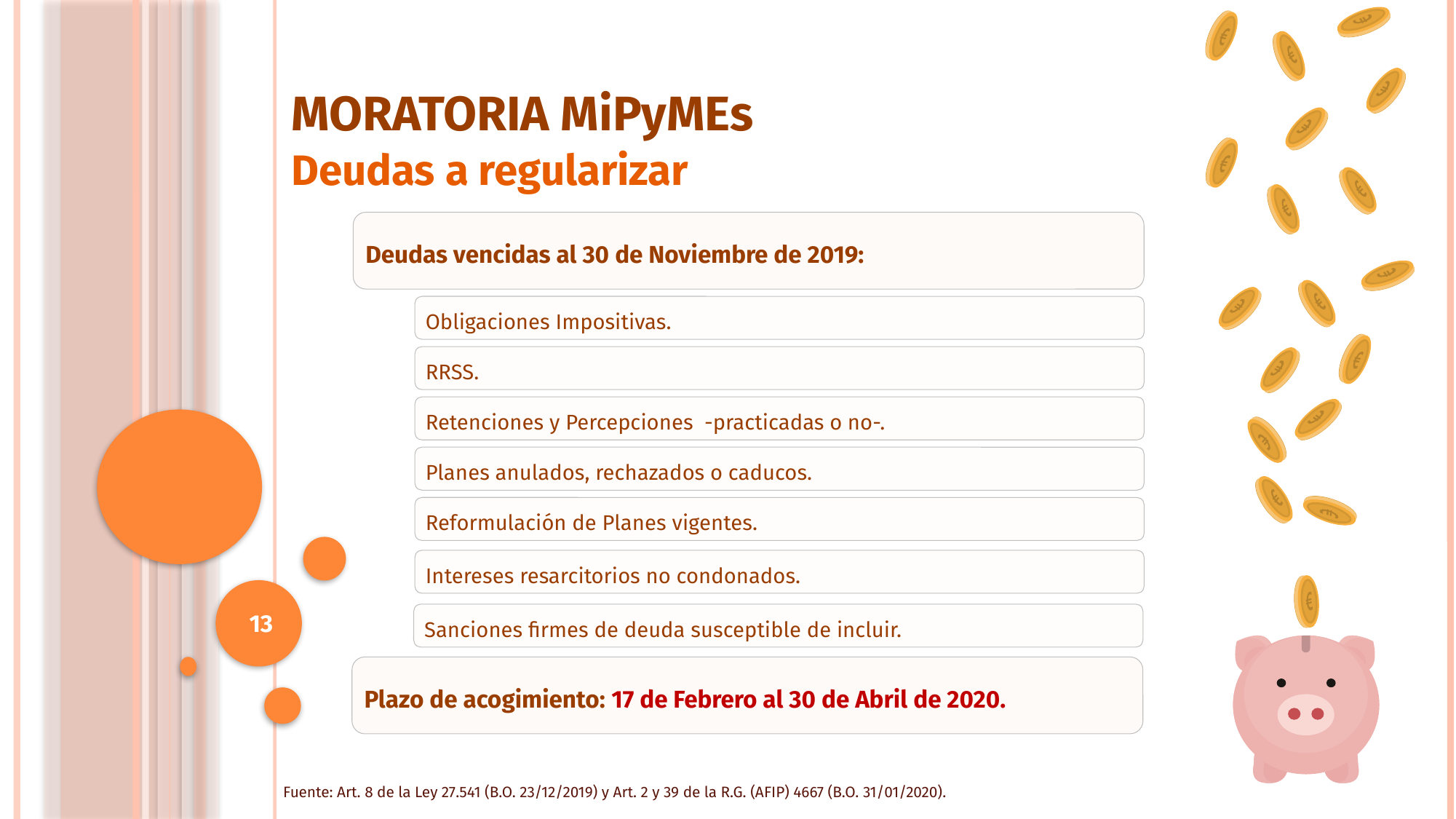

MORATORIA MiPyMEs
Deudas a regularizar
Deudas vencidas al 30 de Noviembre de 2019:
Obligaciones Impositivas.
RRSS.
Retenciones y Percepciones  -practicadas o no-.
Planes anulados, rechazados o caducos.
Reformulación de Planes vigentes.
Intereses resarcitorios no condonados.
13
Sanciones firmes de deuda susceptible de incluir.
Plazo de acogimiento: 17 de Febrero al 30 de Abril de 2020.
Fuente: Art. 8 de la Ley 27.541 (B.O. 23/12/2019) y Art. 2 y 39 de la R.G. (AFIP) 4667 (B.O. 31/01/2020).